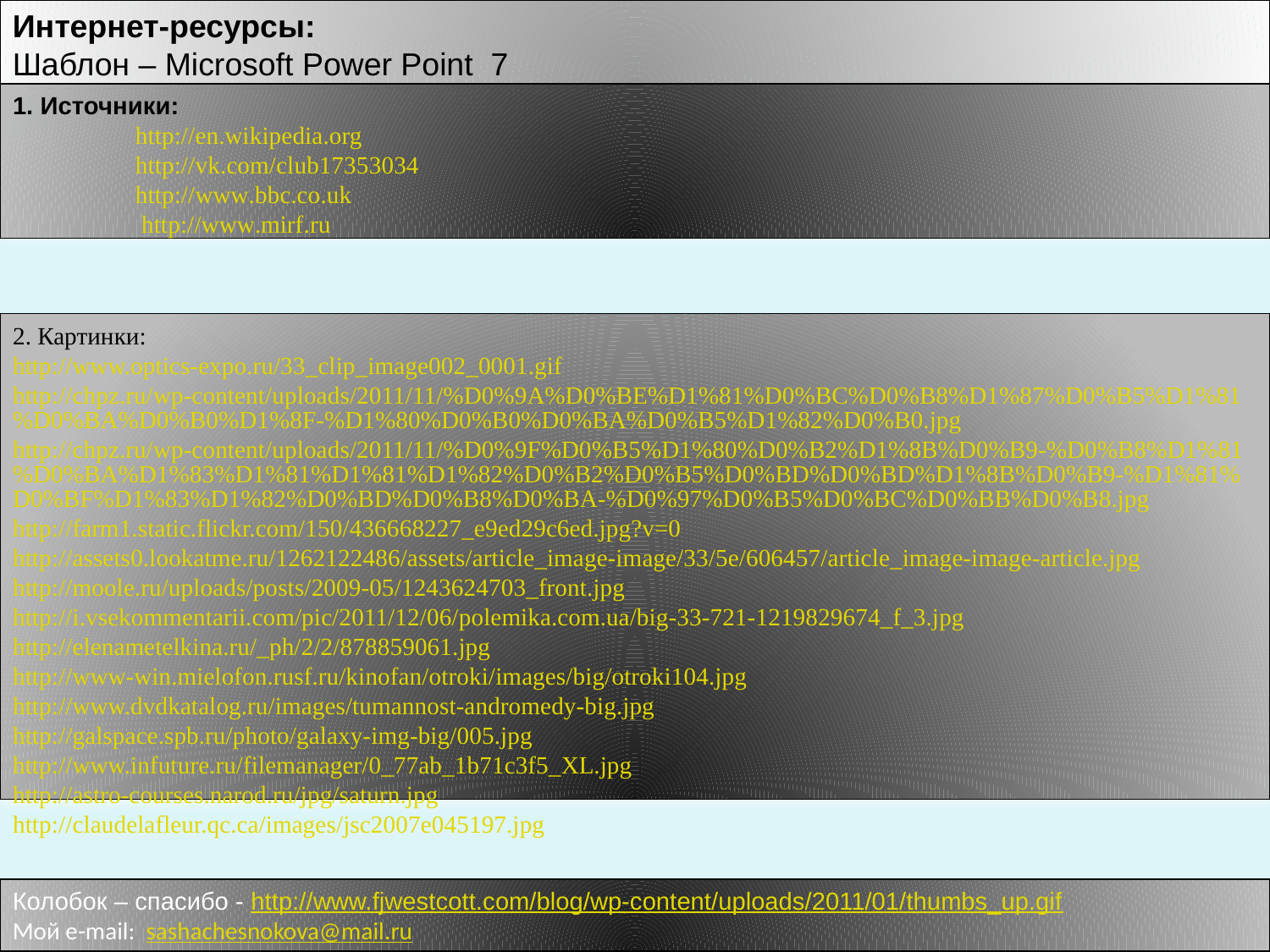

Интернет-ресурсы:
Шаблон – Microsoft Power Point  7
1. Источники:
                    http://en.wikipedia.org
                    http://vk.com/club17353034
                    http://www.bbc.co.uk
                     http://www.mirf.ru
2. Картинки:
http://www.optics-expo.ru/33_clip_image002_0001.gif
http://chpz.ru/wp-content/uploads/2011/11/%D0%9A%D0%BE%D1%81%D0%BC%D0%B8%D1%87%D0%B5%D1%81%D0%BA%D0%B0%D1%8F-%D1%80%D0%B0%D0%BA%D0%B5%D1%82%D0%B0.jpg
http://chpz.ru/wp-content/uploads/2011/11/%D0%9F%D0%B5%D1%80%D0%B2%D1%8B%D0%B9-%D0%B8%D1%81%D0%BA%D1%83%D1%81%D1%81%D1%82%D0%B2%D0%B5%D0%BD%D0%BD%D1%8B%D0%B9-%D1%81%D0%BF%D1%83%D1%82%D0%BD%D0%B8%D0%BA-%D0%97%D0%B5%D0%BC%D0%BB%D0%B8.jpg
http://farm1.static.flickr.com/150/436668227_e9ed29c6ed.jpg?v=0
http://assets0.lookatme.ru/1262122486/assets/article_image-image/33/5e/606457/article_image-image-article.jpg
http://moole.ru/uploads/posts/2009-05/1243624703_front.jpg
http://i.vsekommentarii.com/pic/2011/12/06/polemika.com.ua/big-33-721-1219829674_f_3.jpg
http://elenametelkina.ru/_ph/2/2/878859061.jpg
http://www-win.mielofon.rusf.ru/kinofan/otroki/images/big/otroki104.jpg
http://www.dvdkatalog.ru/images/tumannost-andromedy-big.jpg
http://galspace.spb.ru/photo/galaxy-img-big/005.jpg
http://www.infuture.ru/filemanager/0_77ab_1b71c3f5_XL.jpg
http://astro-courses.narod.ru/jpg/saturn.jpg
http://claudelafleur.qc.ca/images/jsc2007e045197.jpg

Колобок – спасибо - http://www.fjwestcott.com/blog/wp-content/uploads/2011/01/thumbs_up.gif
Мой e-mail:  sashachesnokova@mail.ru